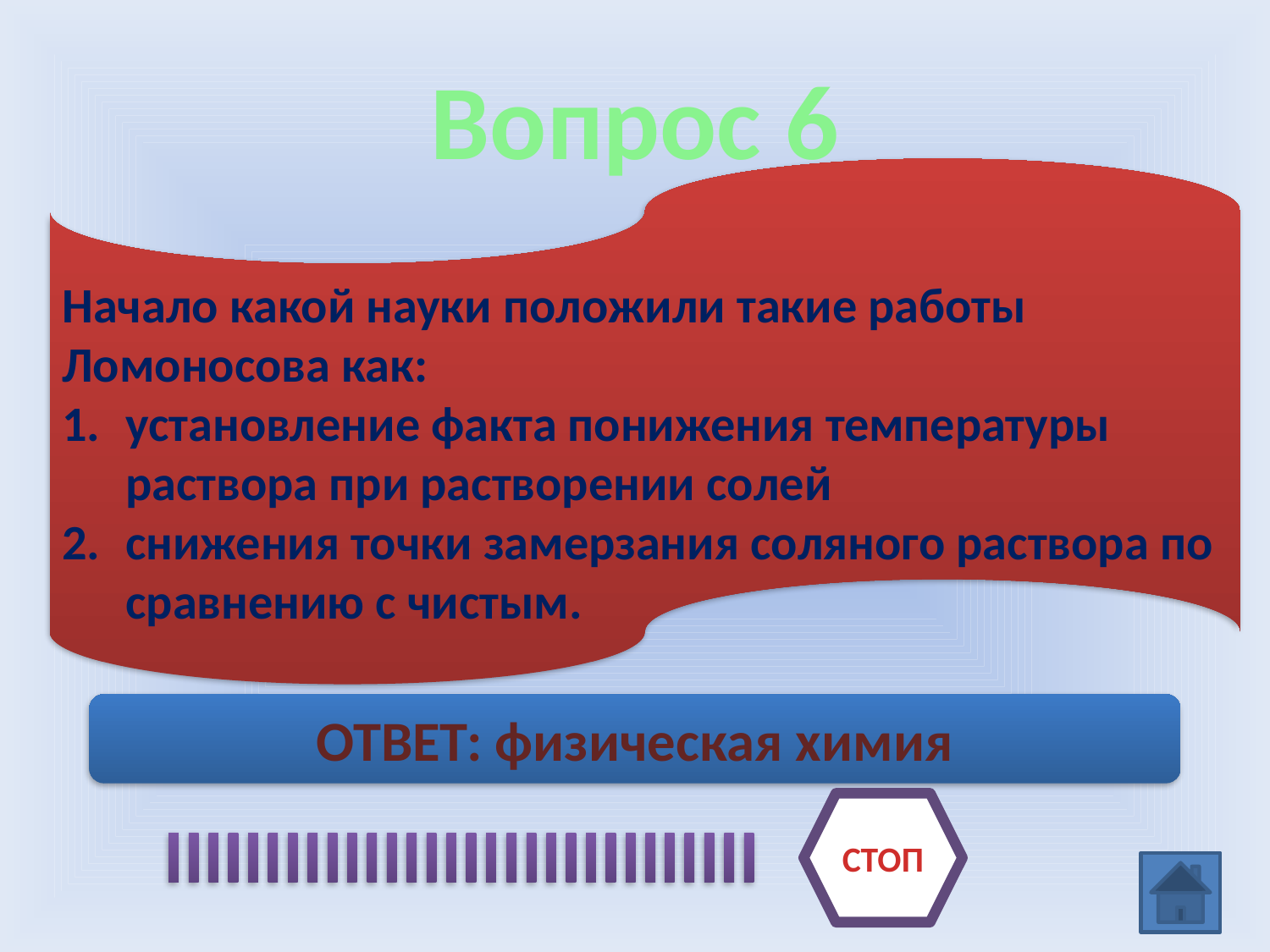

# Вопрос 6

Начало какой науки положили такие работы Ломоносова как:
установление факта понижения температуры раствора при растворении солей
снижения точки замерзания соляного раствора по сравнению с чистым.

ОТВЕТ: физическая химия

СТОП